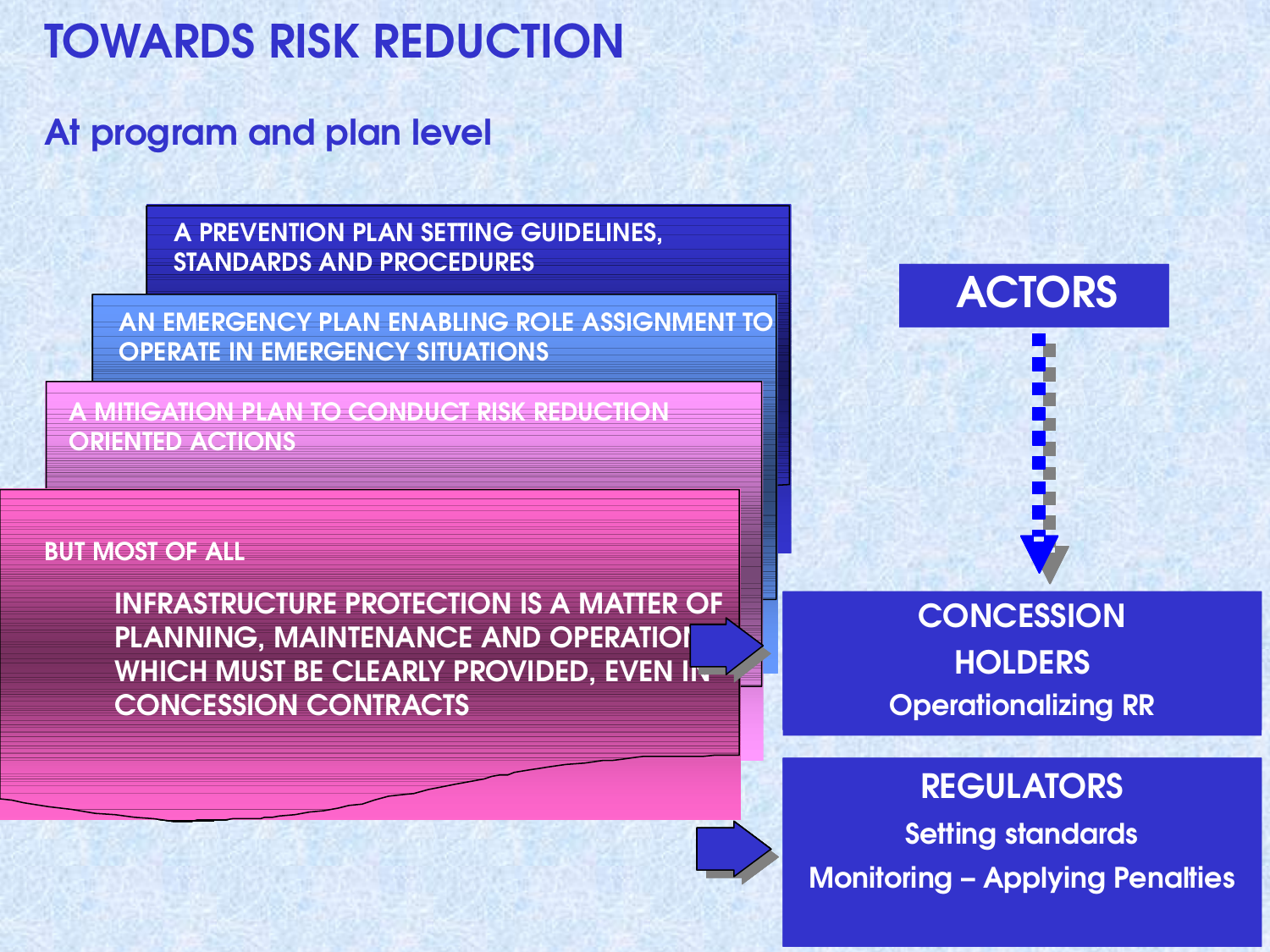

TOWARDS RISK REDUCTION

At program and plan level

PERO SOBRE TODO
PERO SOBRE TODO

LA PROTECCION DE LAS INFRAESTRUCTURAS ES
LA PROTECCION DE LAS INFRAESTRUCTURAS ES
UN TEMA DE PLANIFICACION, DE
UN TEMA DE PLANIFICACION, DE
MANTENIMIENTO Y DE OPERACIÓN LO CUAL
MANTENIMIENTO Y DE OPERACIÓN LO CUAL
DEBE ESTAR CLARO INCLUSO EN LOS
DEBE ESTAR CLARO INCLUSO EN LOS
CONTRATOS DE CONCESION
CONTRATOS DE CONCESION

ACTORES

ACTORES

PERO SOBRE TODO
PERO SOBRE TODO

OPERADORES
OPERADORES
LA PROTECCION DE LAS INFRAESTRUCTURAS ES
OPERADORES
OPERADORES
LA PROTECCION DE LAS INFRAESTRUCTURAS ES

UN TEMA DE PLANIFICACION, DE
UN TEMA DE PLANIFICACION, DE
CONCESIONARIOS
CONCESIONARIOS
CONCESIONARIOS
CONCESIONARIOS

MANTENIMIENTO Y DE OPERACIÓN LO CUAL
MANTENIMIENTO Y DE OPERACIÓN LO CUAL

Operativizando la RR
Operativizando la RR

DEBE ESTAR CLARO INCLUSO EN LOS
DEBE ESTAR CLARO INCLUSO EN LOS

CONTRATOS DE CONCESION

CONTRATOS DE CONCESION

ORGANISMOS
ORGANISMOS

REGULADORES
REGULADORES

Dictando norma
Dictando norma
Controlando
Controlando
-
-
Sancionando
Sancionando

PERO SOBRE TODO
PERO SOBRE TODO

LA PROTECCION DE LAS INFRAESTRUCTURAS ES
LA PROTECCION DE LAS INFRAESTRUCTURAS ES

UN TEMA DE PLANIFICACION, DE
UN TEMA DE PLANIFICACION, DE

MANTENIMIENTO Y DE OPERACIÓN LO CUAL
MANTENIMIENTO Y DE OPERACIÓN LO CUAL

DEBE ESTAR CLARO INCLUSO EN LOS
DEBE ESTAR CLARO INCLUSO EN LOS

CONTRATOS DE CONCESION

CONTRATOS DE CONCESION

A PREVENTION PLAN SETTING GUIDELINES, STANDARDS AND PROCEDURES

PROCEDIMIENTOS
PROCEDIMIENTOS
PROCEDIMIENTOS
PROCEDIMIENTOS
PROCEDIMIENTOS
PROCEDIMIENTOS

ACTORS

UN PLAN DE EMERGENCIA QUE POSIBILITE ASIGNAR
UN PLAN DE EMERGENCIA QUE POSIBILITE ASIGNAR
ROLES PARA ACTUAR DURANTE LA EMERGENCIA
ROLES PARA ACTUAR DURANTE LA EMERGENCIA

UN PLAN DE MITIGACION PARA LLEVAR A CABO LAS

UN PLAN DE MITIGACION PARA LLEVAR A CABO LAS

ACCIONES ORIENTADAS A LA REDUCCION DEL RIESGO
ACCIONES ORIENTADAS A LA REDUCCION DEL RIESGO

UN PLAN DE EMERGENCIA QUE POSIBILITE ASIGNAR
UN PLAN DE EMERGENCIA QUE POSIBILITE ASIGNAR
ROLES PARA ACTUAR DURANTE LA EMERGENCIA
ROLES PARA ACTUAR DURANTE LA EMERGENCIA
ACCIONES ORIENTADAS A LA REDUCCION DEL RIESGO

UN PLAN DE EMERGENCIA QUE POSIBILITE ASIGNAR
UN PLAN DE EMERGENCIA QUE POSIBILITE ASIGNAR
ROLES PARA ACTUAR DURANTE LA EMERGENCIA
ROLES PARA ACTUAR DURANTE LA EMERGENCIA

UN PLAN DE MITIGACION PARA LLEVAR A CABO LAS
UN PLAN DE MITIGACION PARA LLEVAR A CABO LAS
ACCIONES ORIENTADAS A LA REDUCCION DEL RIESGO
ACCIONES ORIENTADAS A LA REDUCCION DEL RIESGO

AN EMERGENCY PLAN ENABLING ROLE ASSIGNMENT TO OPERATE IN EMERGENCY SITUATIONS

UN PLAN DE MITIGACION PARA LLEVAR A CABO LAS

UN PLAN DE MITIGACION PARA LLEVAR A CABO LAS

ACCIONES ORIENTADAS A LA REDUCCION DEL RIESGO

A MITIGATION PLAN TO CONDUCT RISK REDUCTION ORIENTED ACTIONS

BUT MOST OF ALL

INFRASTRUCTURE PROTECTION IS A MATTER OF PLANNING, MAINTENANCE AND OPERATION, WHICH MUST BE CLEARLY PROVIDED, EVEN IN CONCESSION CONTRACTS

CONCESSION
HOLDERS
Operationalizing RR

OPERADORES

OPERADORES

CONCESIONARIOS

CONCESIONARIOS

Operativizando la RR

REGULATORS
Setting standards
Monitoring – Applying Penalties

ORGANISMOS

REGULADORES

Dictando norma
Controlando
-
Sancionando